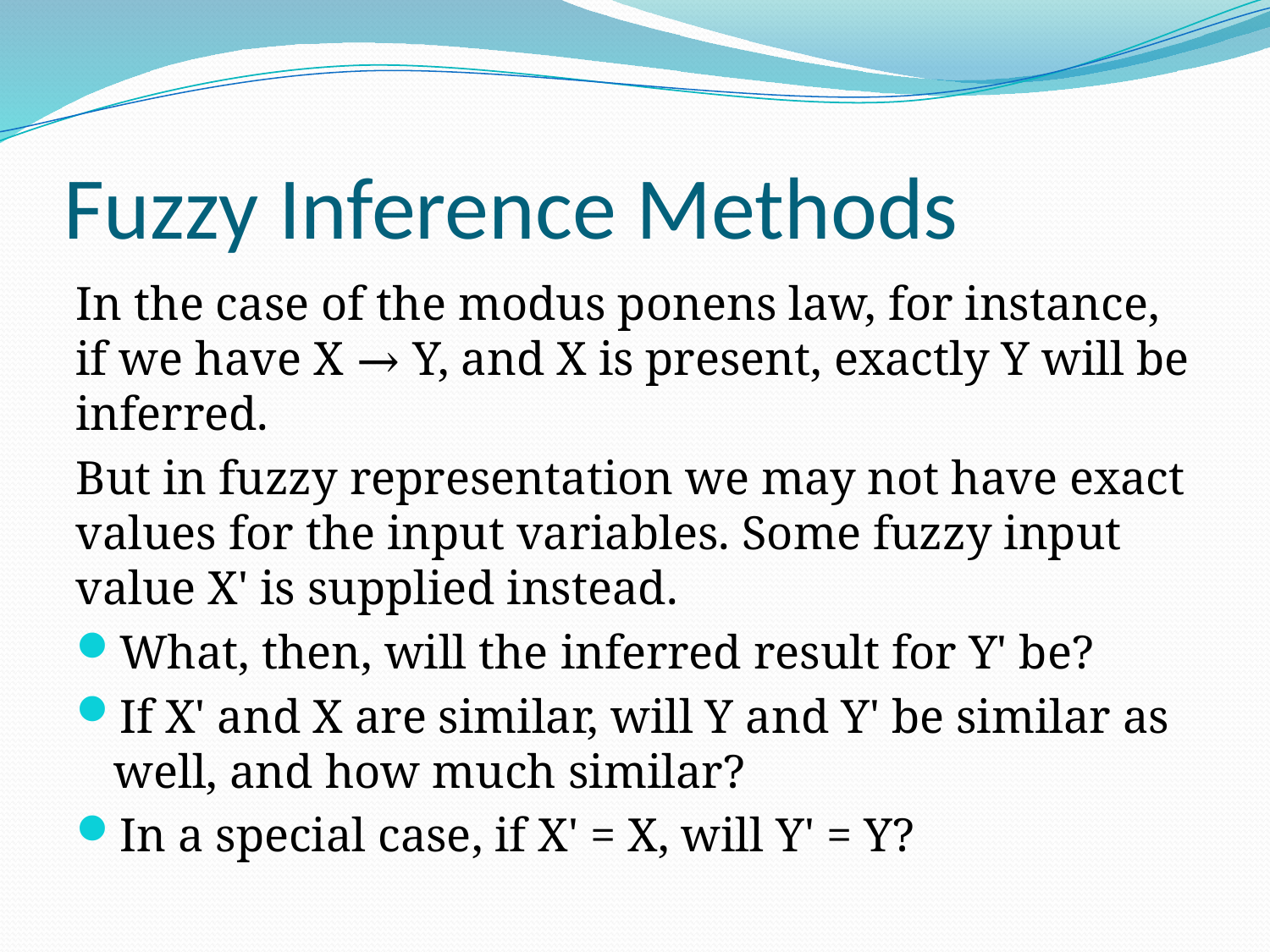

# Fuzzy Inference Methods
In the case of the modus ponens law, for instance, if we have X → Y, and X is present, exactly Y will be inferred.
But in fuzzy representation we may not have exact values for the input variables. Some fuzzy input value X' is supplied instead.
What, then, will the inferred result for Y' be?
If X' and X are similar, will Y and Y' be similar as well, and how much similar?
In a special case, if X' = X, will Y' = Y?